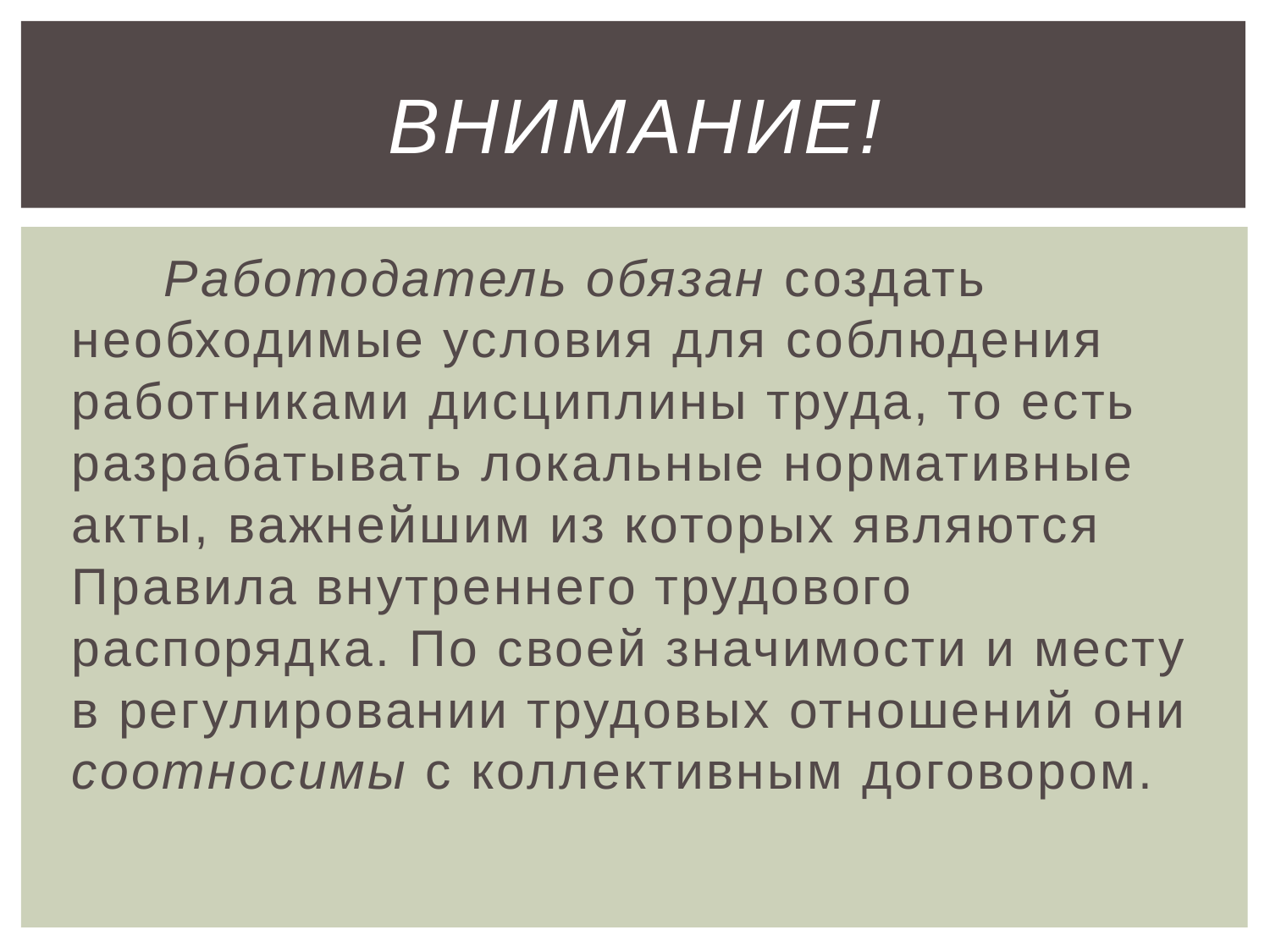

# ВНИМАНИЕ!
        Работодатель обязан создать необходимые условия для соблюдения работниками дисциплины труда, то есть разрабатывать локальные нормативные акты, важнейшим из которых являются Правила внутреннего трудового распорядка. По своей значимости и месту в регулировании трудовых отношений они соотносимы с коллективным договором.